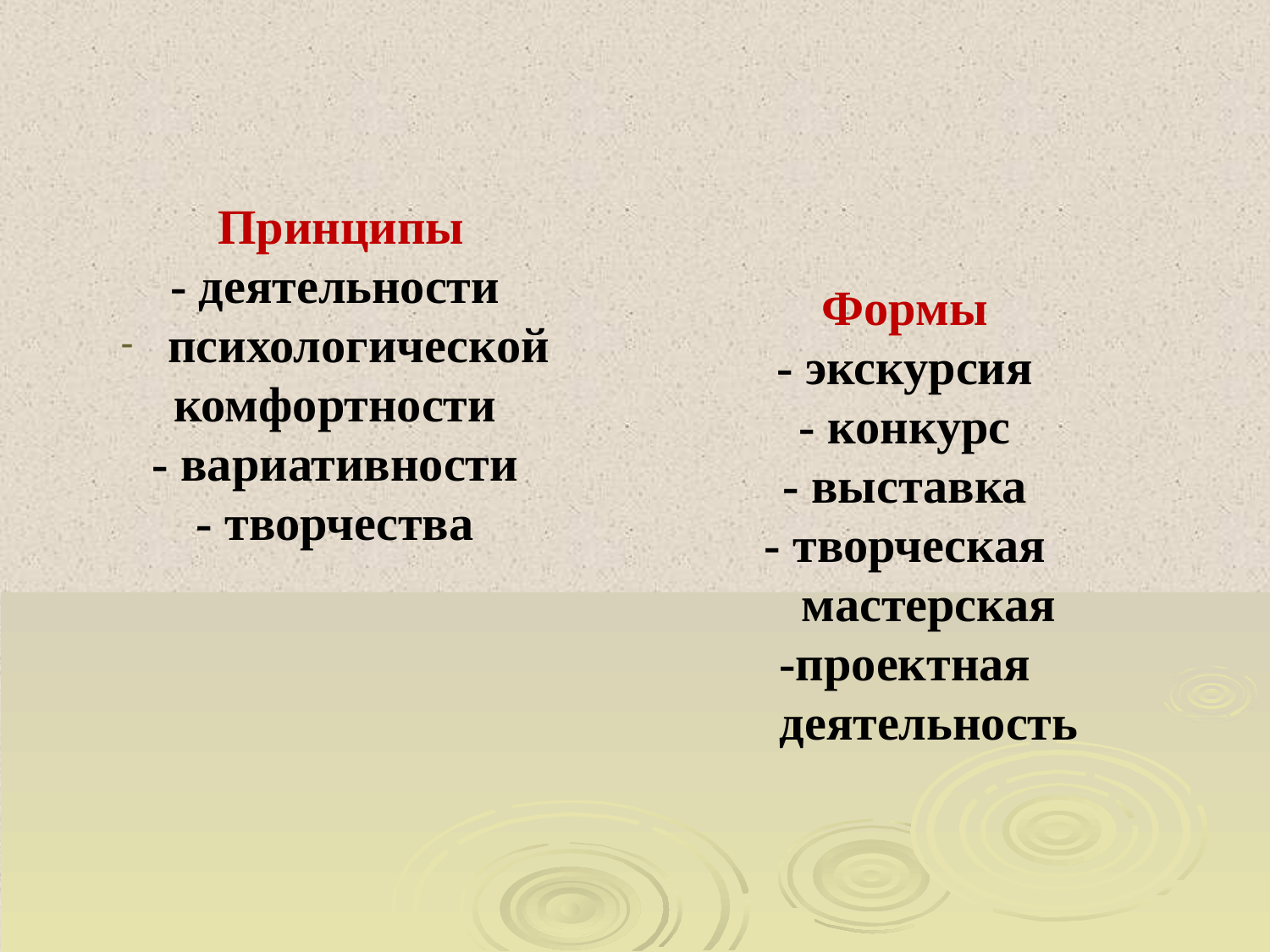

Принципы
- деятельности
психологической
комфортности
- вариативности
- творчества

Формы
- экскурсия
- конкурс
- выставка
- творческая мастерская
-проектная деятельность